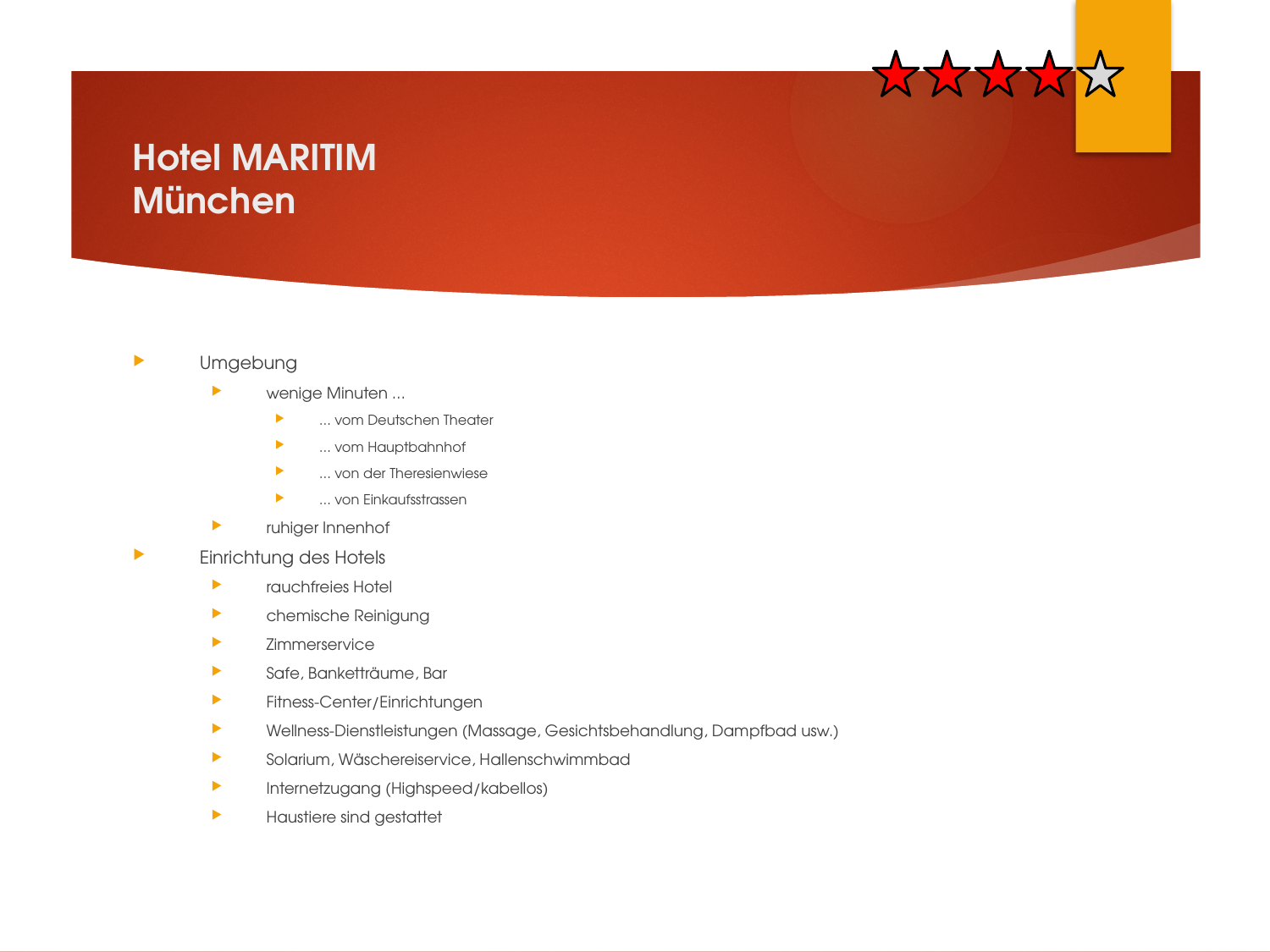

# Hotel MARITIM München
Umgebung
wenige Minuten …
… vom Deutschen Theater
… vom Hauptbahnhof
… von der Theresienwiese
… von Einkaufsstrassen
ruhiger Innenhof
Einrichtung des Hotels
rauchfreies Hotel
chemische Reinigung
Zimmerservice
Safe, Banketträume, Bar
Fitness-Center/Einrichtungen
Wellness-Dienstleistungen (Massage, Gesichtsbehandlung, Dampfbad usw.)
Solarium, Wäschereiservice, Hallenschwimmbad
Internetzugang (Highspeed/kabellos)
Haustiere sind gestattet